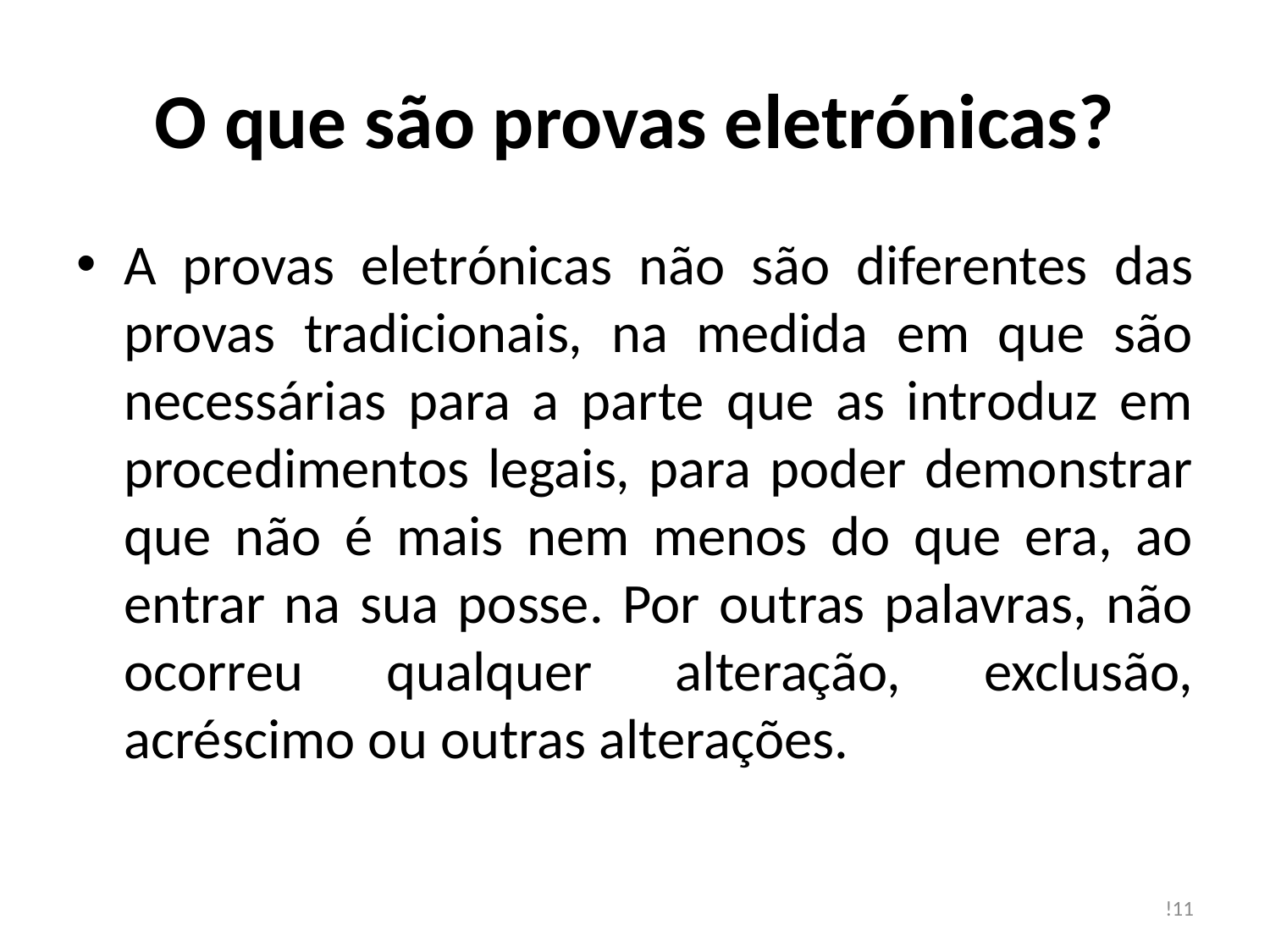

# O que são provas eletrónicas?
A provas eletrónicas não são diferentes das provas tradicionais, na medida em que são necessárias para a parte que as introduz em procedimentos legais, para poder demonstrar que não é mais nem menos do que era, ao entrar na sua posse. Por outras palavras, não ocorreu qualquer alteração, exclusão, acréscimo ou outras alterações.

!11